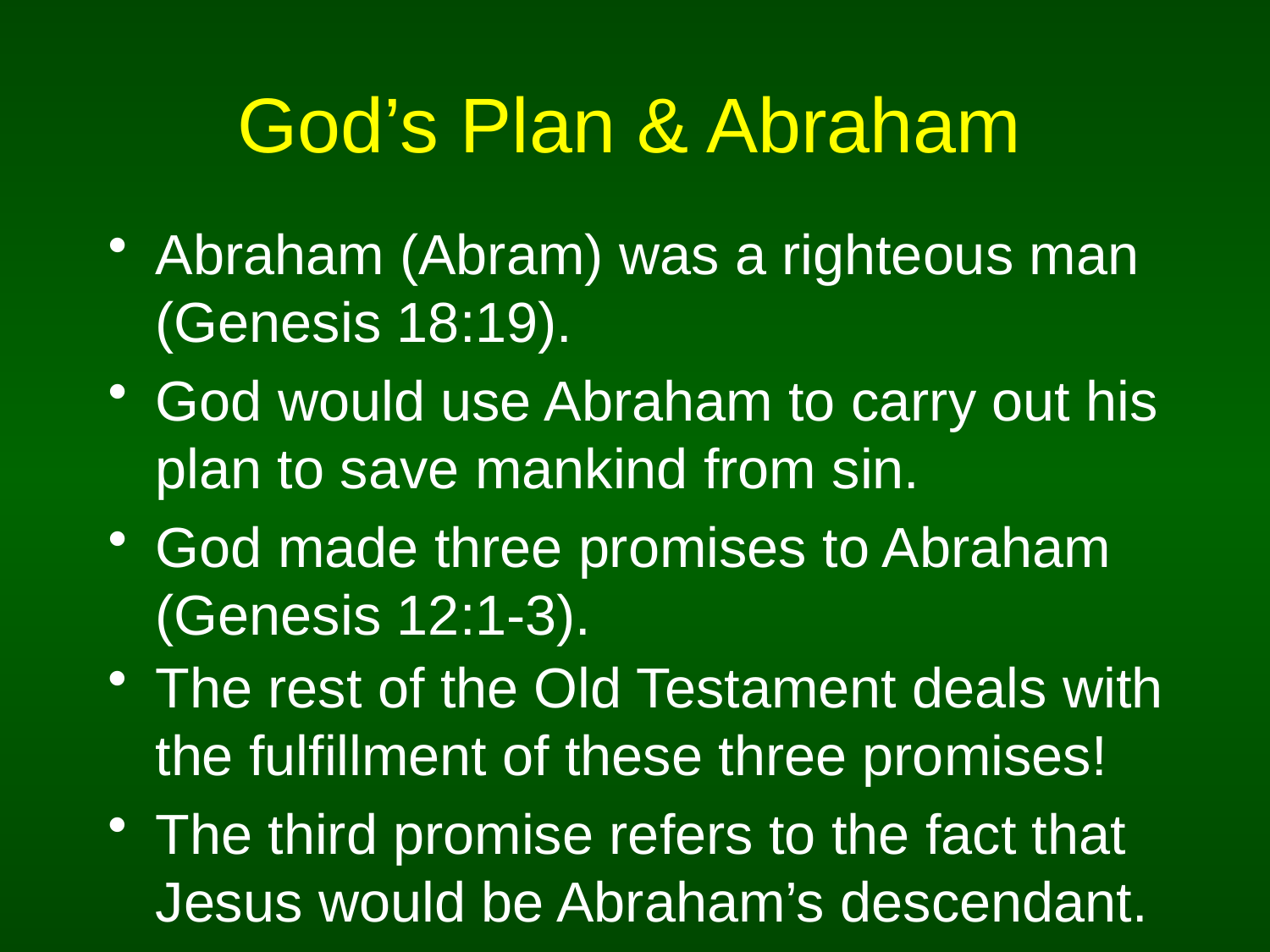

# God’s Plan & Abraham
Abraham (Abram) was a righteous man (Genesis 18:19).
God would use Abraham to carry out his plan to save mankind from sin.
God made three promises to Abraham (Genesis 12:1-3).
The rest of the Old Testament deals with the fulfillment of these three promises!
The third promise refers to the fact that Jesus would be Abraham’s descendant.